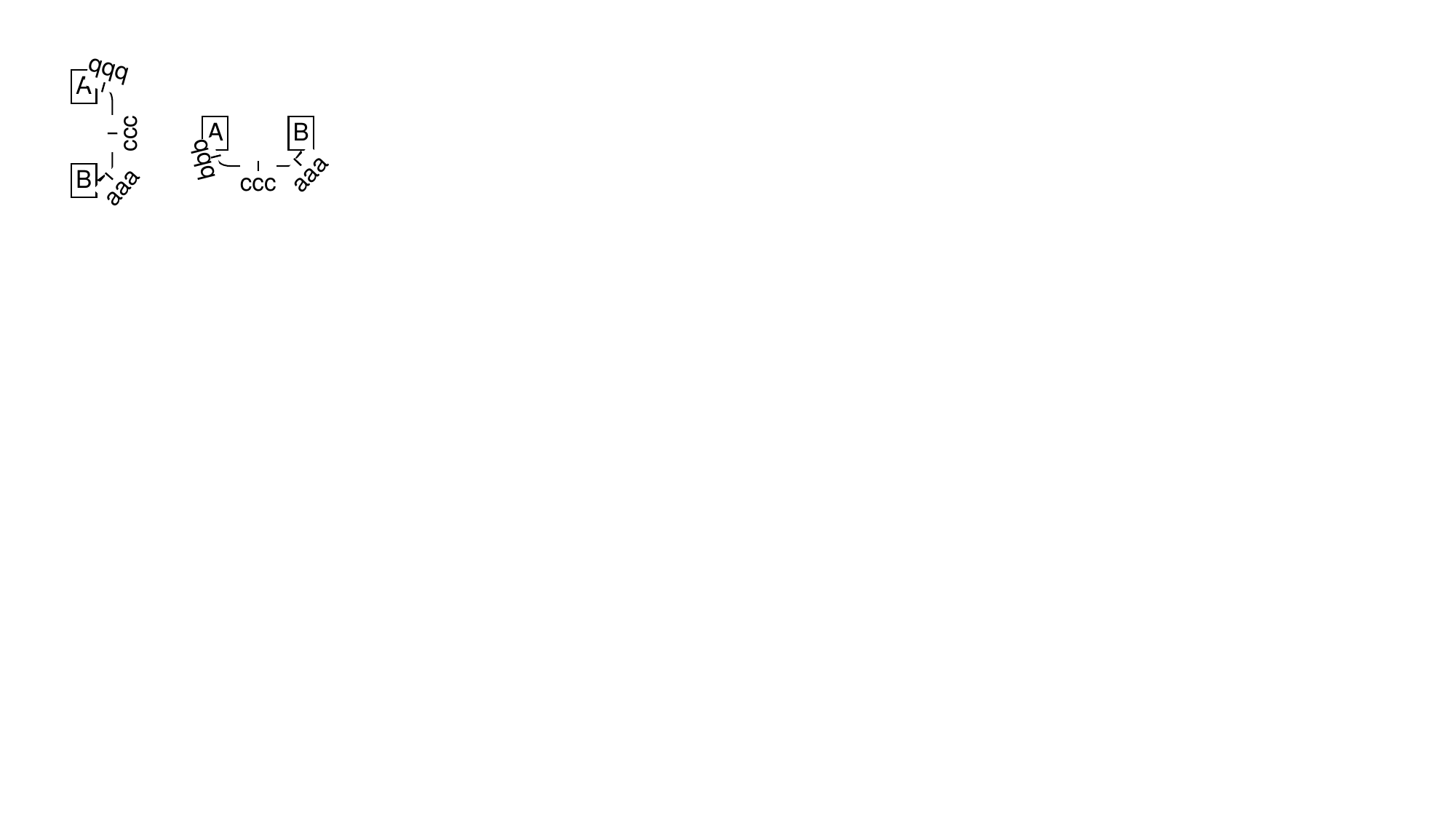

bbb
A

A
B
ccc

bbb

aaa

B
ccc

aaa